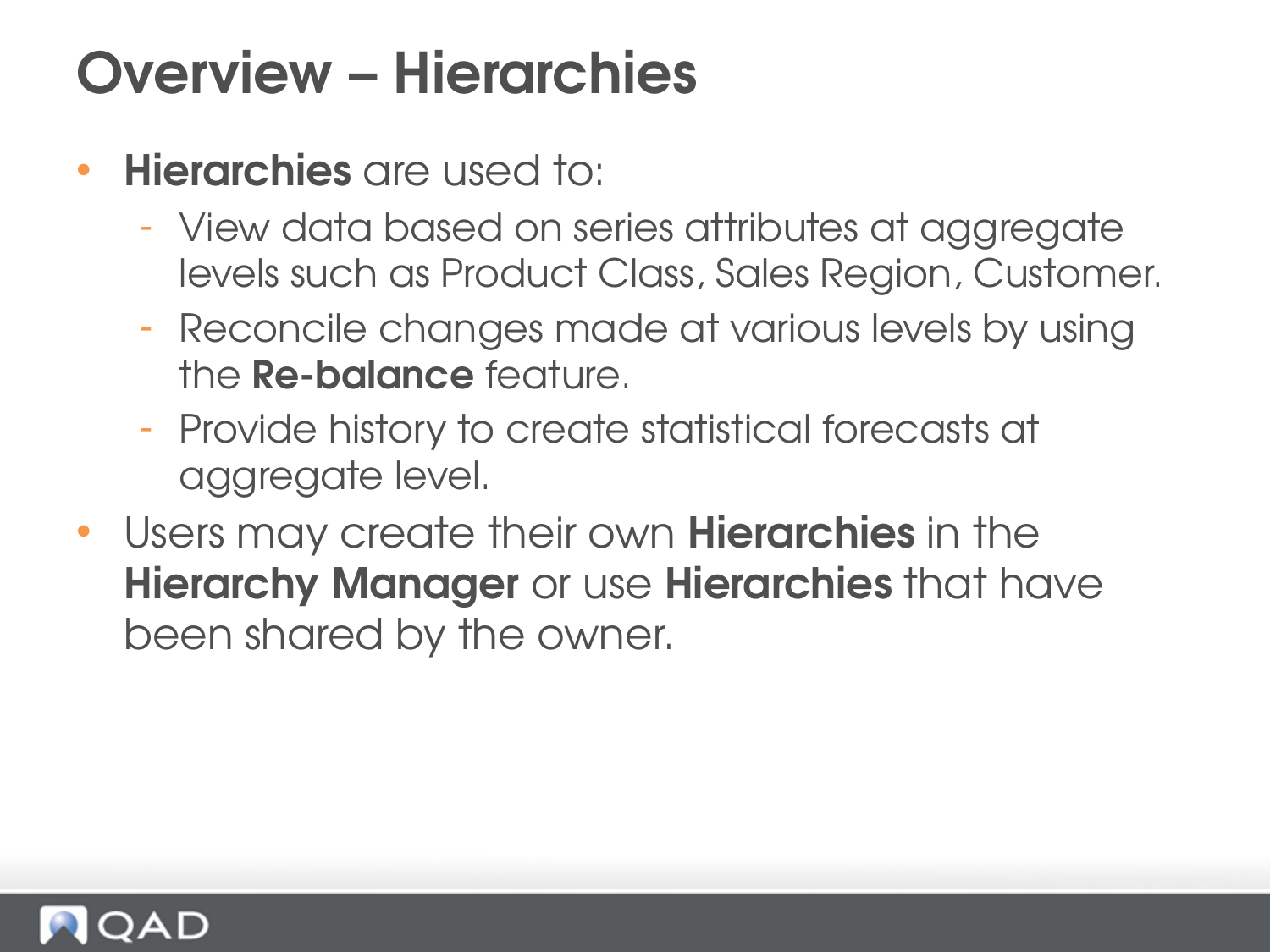

# Overview – Hierarchies
Hierarchies are used to:
View data based on series attributes at aggregate levels such as Product Class, Sales Region, Customer.
Reconcile changes made at various levels by using the Re-balance feature.
Provide history to create statistical forecasts at aggregate level.
Users may create their own Hierarchies in the Hierarchy Manager or use Hierarchies that have been shared by the owner.